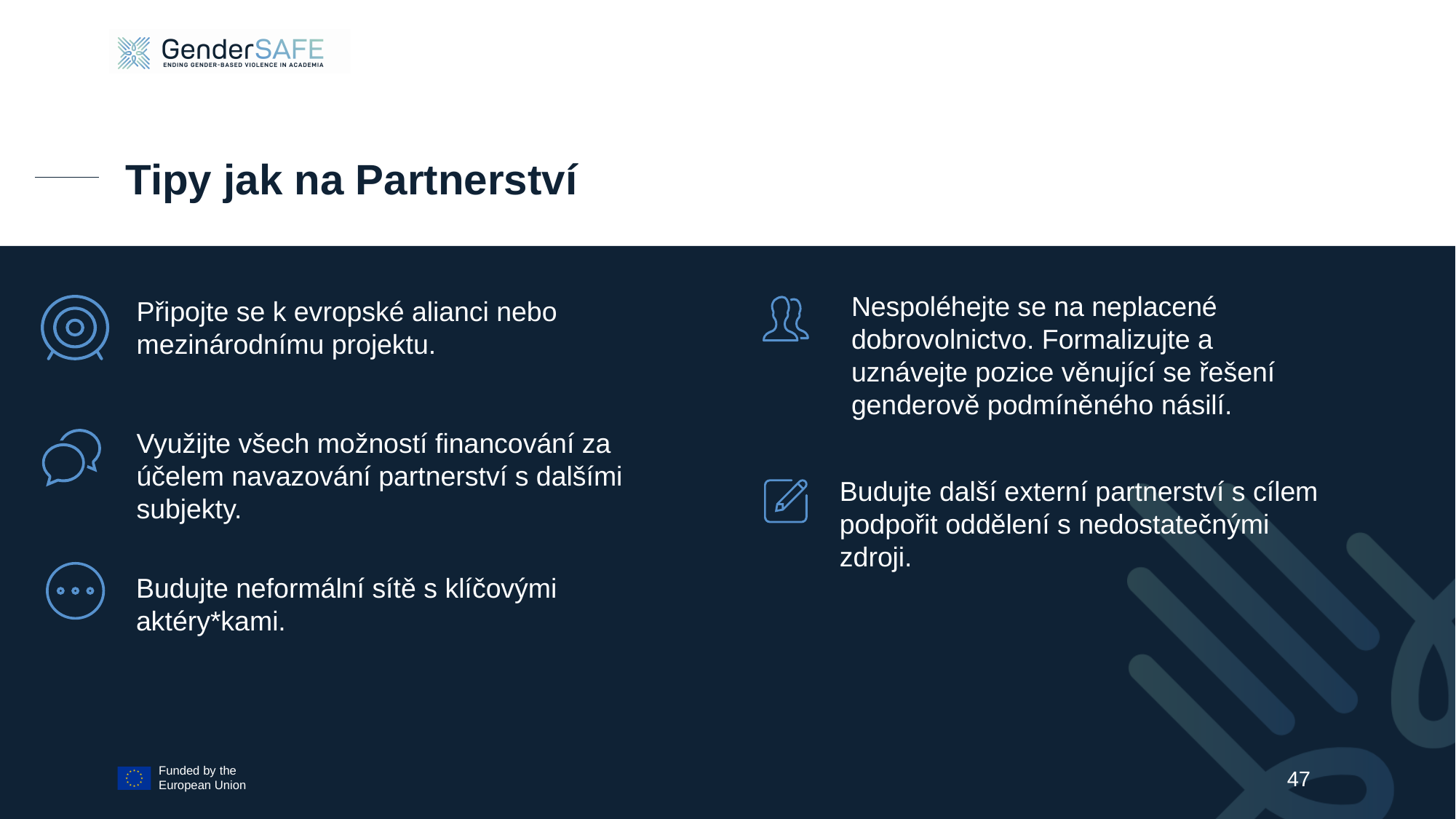

# Tipy jak na Partnerství
Nespoléhejte se na neplacené dobrovolnictvo. Formalizujte a uznávejte pozice věnující se řešení genderově podmíněného násilí.
Připojte se k evropské alianci nebo mezinárodnímu projektu.

Využijte všech možností financování za účelem navazování partnerství s dalšími subjekty.

Budujte další externí partnerství s cílem podpořit oddělení s nedostatečnými zdroji.

Budujte neformální sítě s klíčovými aktéry*kami.